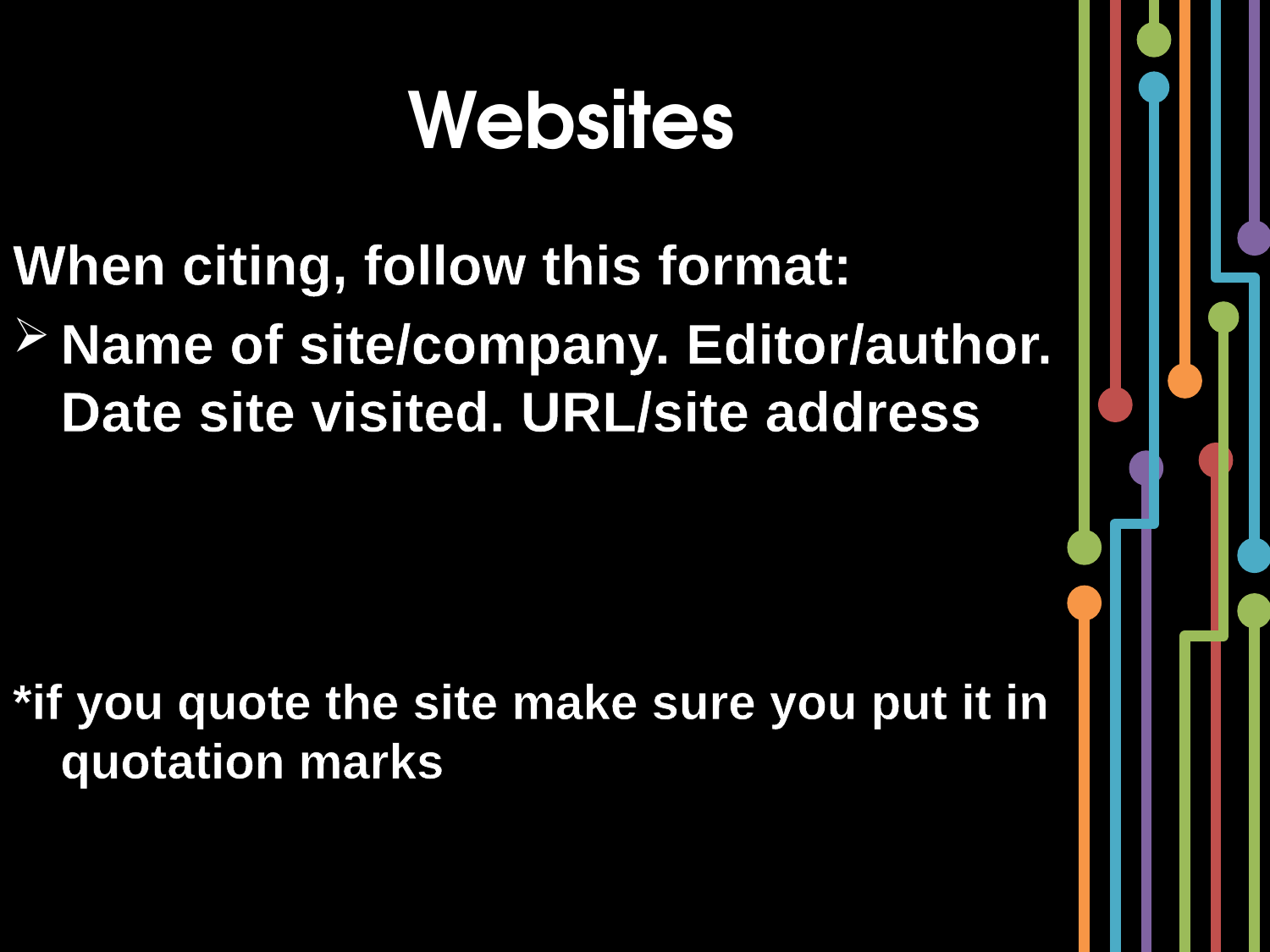

# Websites
When citing, follow this format:
Name of site/company. Editor/author. Date site visited. URL/site address

*if you quote the site make sure you put it in quotation marks